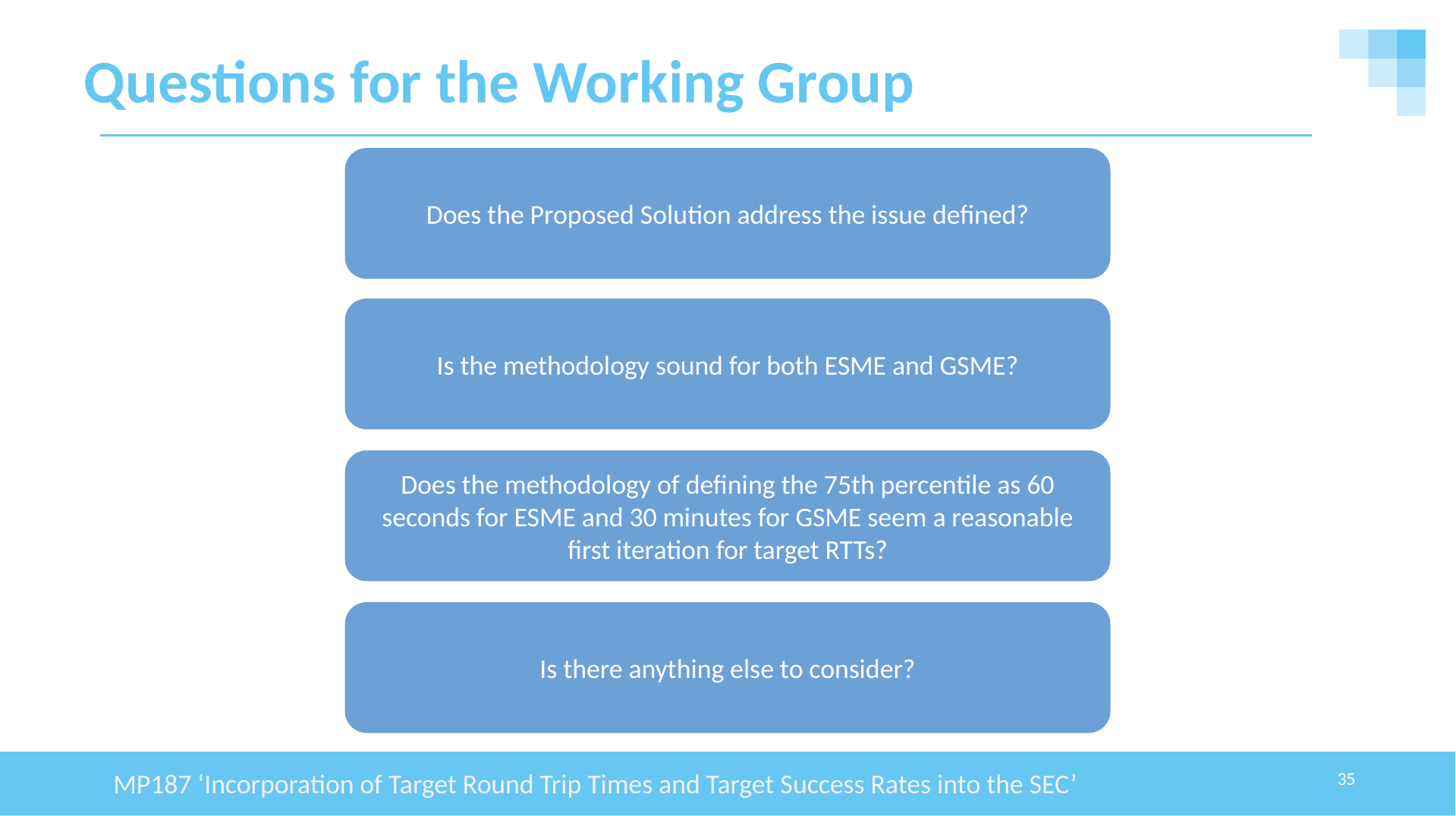

# Questions for the Working Group
Does the Proposed Solution address the issue defined?
Is the methodology sound for both ESME and GSME?
Does the methodology of defining the 75th percentile as 60 seconds for ESME and 30 minutes for GSME seem a reasonable first iteration for target RTTs?
Is there anything else to consider?
MP187 ‘Incorporation of Target Round Trip Times and Target Success Rates into the SEC’
35